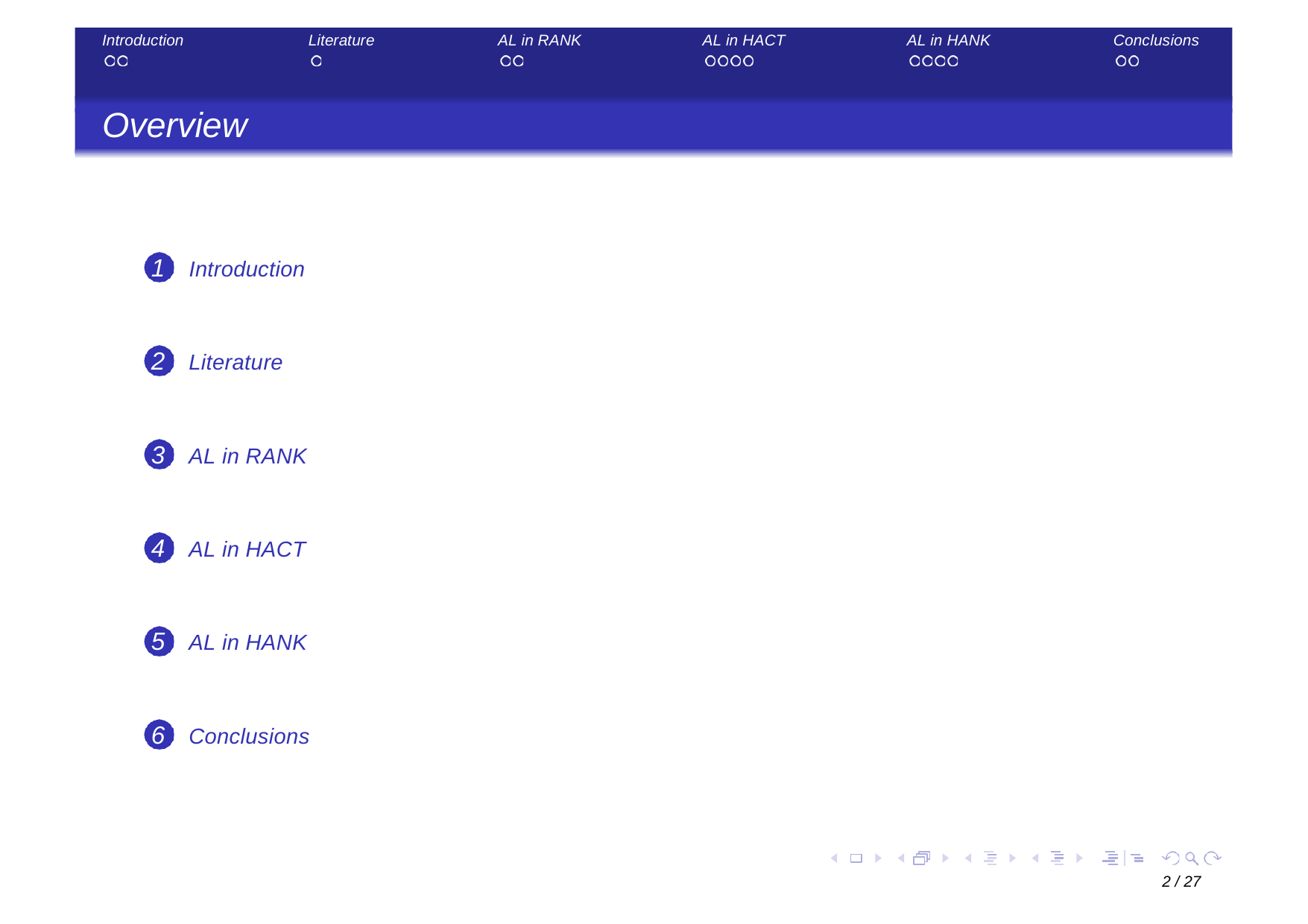

Introduction
Literature
AL in RANK
AL in HACT
AL in HANK
Conclusions

Overview

1	Introduction

2	Literature

3	AL in RANK

4	AL in HACT

5	AL in HANK

6	Conclusions
2 / 27